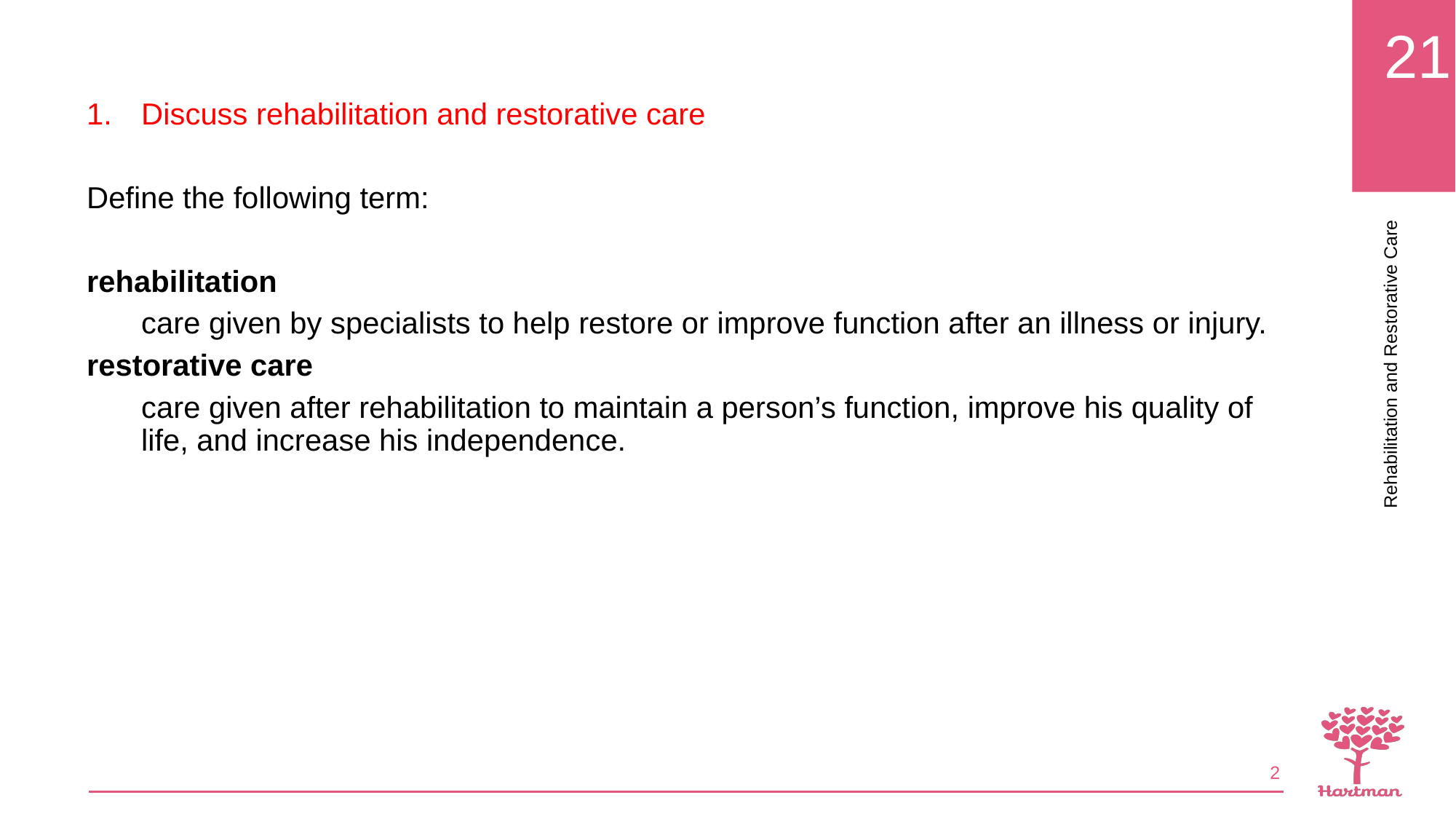

Discuss rehabilitation and restorative care

Define the following term:

rehabilitation
care given by specialists to help restore or improve function after an illness or injury.
restorative care
care given after rehabilitation to maintain a person’s function, improve his quality of life, and increase his independence.

2